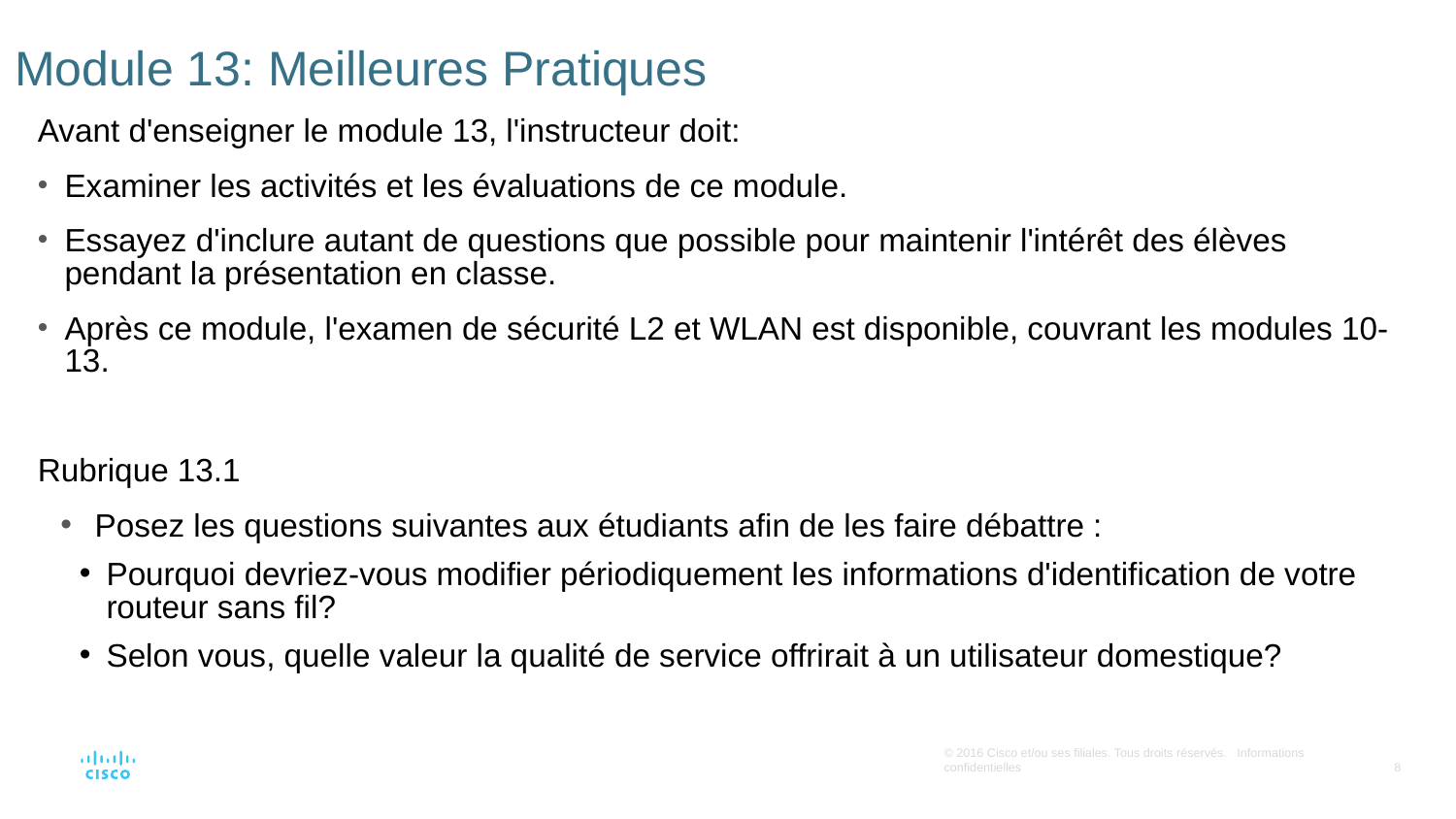

# Module 13: Meilleures Pratiques
Avant d'enseigner le module 13, l'instructeur doit:
Examiner les activités et les évaluations de ce module.
Essayez d'inclure autant de questions que possible pour maintenir l'intérêt des élèves pendant la présentation en classe.
Après ce module, l'examen de sécurité L2 et WLAN est disponible, couvrant les modules 10-13.

Rubrique 13.1
Posez les questions suivantes aux étudiants afin de les faire débattre :
Pourquoi devriez-vous modifier périodiquement les informations d'identification de votre routeur sans fil?
Selon vous, quelle valeur la qualité de service offrirait à un utilisateur domestique?